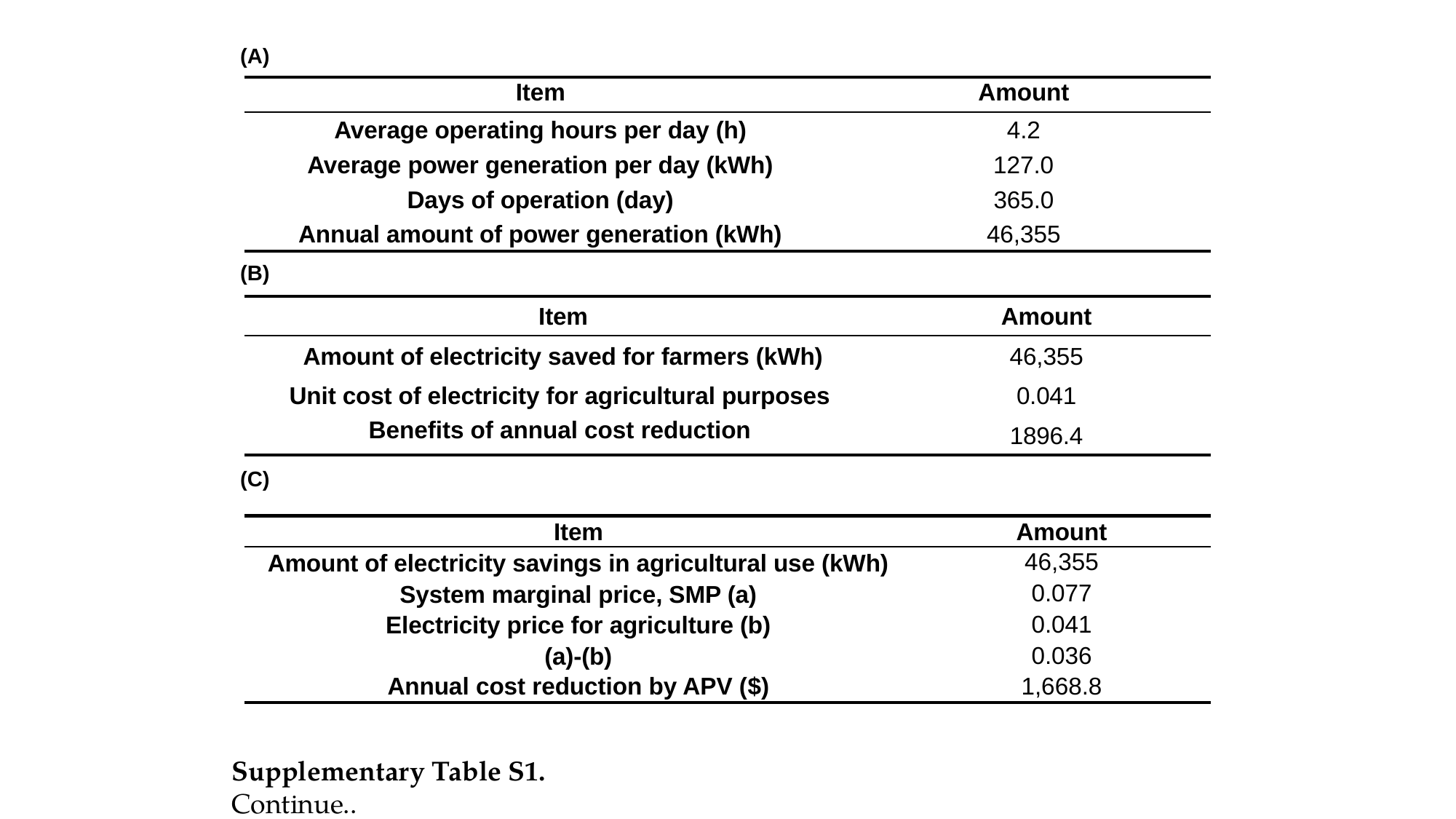

(A)
| Item | Amount |
| --- | --- |
| Average operating hours per day (h) | 4.2 |
| Average power generation per day (kWh) | 127.0 |
| Days of operation (day) | 365.0 |
| Annual amount of power generation (kWh) | 46,355 |
(B)
| Item | Amount |
| --- | --- |
| Amount of electricity saved for farmers (kWh) | 46,355 |
| Unit cost of electricity for agricultural purposes | 0.041 |
| Benefits of annual cost reduction | 1896.4 |
(C)
| Item | Amount |
| --- | --- |
| Amount of electricity savings in agricultural use (kWh) | 46,355 |
| System marginal price, SMP (a) | 0.077 |
| Electricity price for agriculture (b) | 0.041 |
| (a)-(b) | 0.036 |
| Annual cost reduction by APV ($) | 1,668.8 |
Supplementary Table S1. Continue..